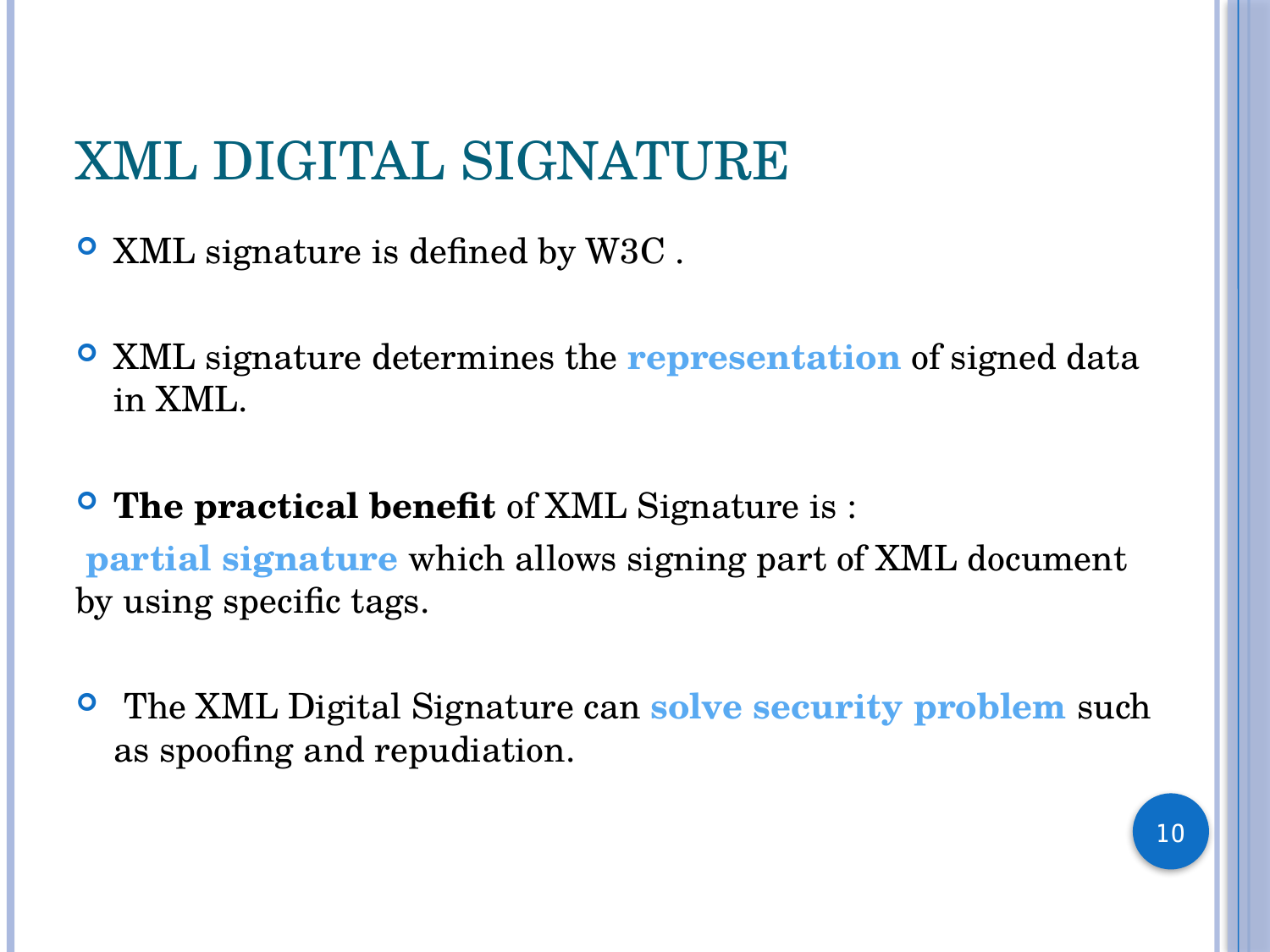

# XML Digital Signature
XML signature is defined by W3C .

XML signature determines the representation of signed data in XML.

The practical benefit of XML Signature is :
 partial signature which allows signing part of XML document by using specific tags.

 The XML Digital Signature can solve security problem such as spoofing and repudiation.

10